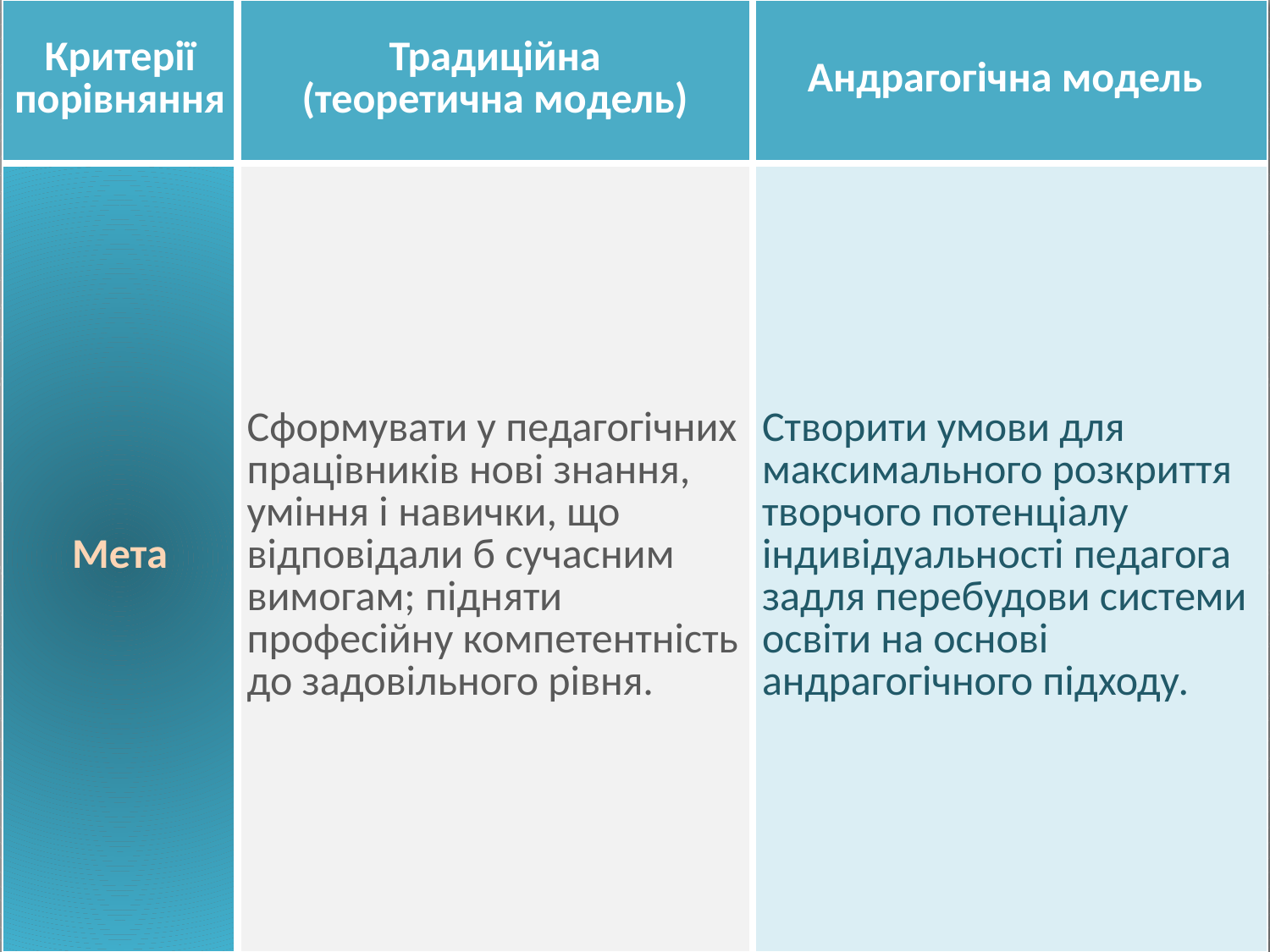

| Критерії порівняння | Традиційна (теоретична модель) | Андрагогічна модель |
| --- | --- | --- |
| Мета | Сформувати у педагогічних працівників нові знання, уміння і навички, що відповідали б сучасним вимогам; підняти професійну компетентність до задовільного рівня. | Створити умови для максимального розкриття творчого потенціалу індивідуальності педагога задля перебудови системи освіти на основі андрагогічного підходу. |